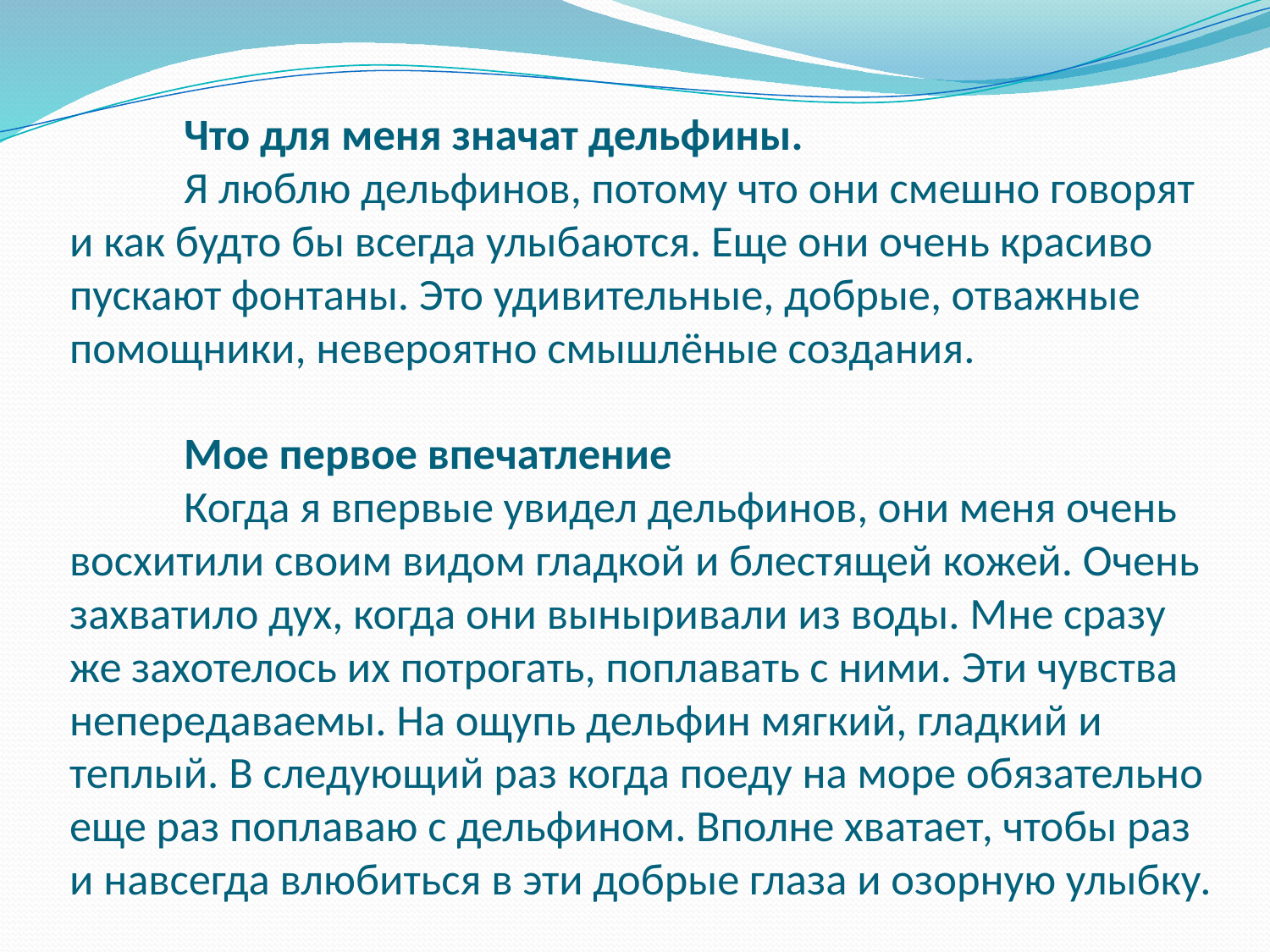

# Что для меня значат дельфины. Я люблю дельфинов, потому что они смешно говорят и как будто бы всегда улыбаются. Еще они очень красиво пускают фонтаны. Это удивительные, добрые, отважные помощники, невероятно смышлёные создания.   Мое первое впечатление  Когда я впервые увидел дельфинов, они меня очень восхитили своим видом гладкой и блестящей кожей. Очень захватило дух, когда они выныривали из воды. Мне сразу же захотелось их потрогать, поплавать с ними. Эти чувства непередаваемы. На ощупь дельфин мягкий, гладкий и теплый. В следующий раз когда поеду на море обязательно еще раз поплаваю с дельфином. Вполне хватает, чтобы раз и навсегда влюбиться в эти добрые глаза и озорную улыбку.